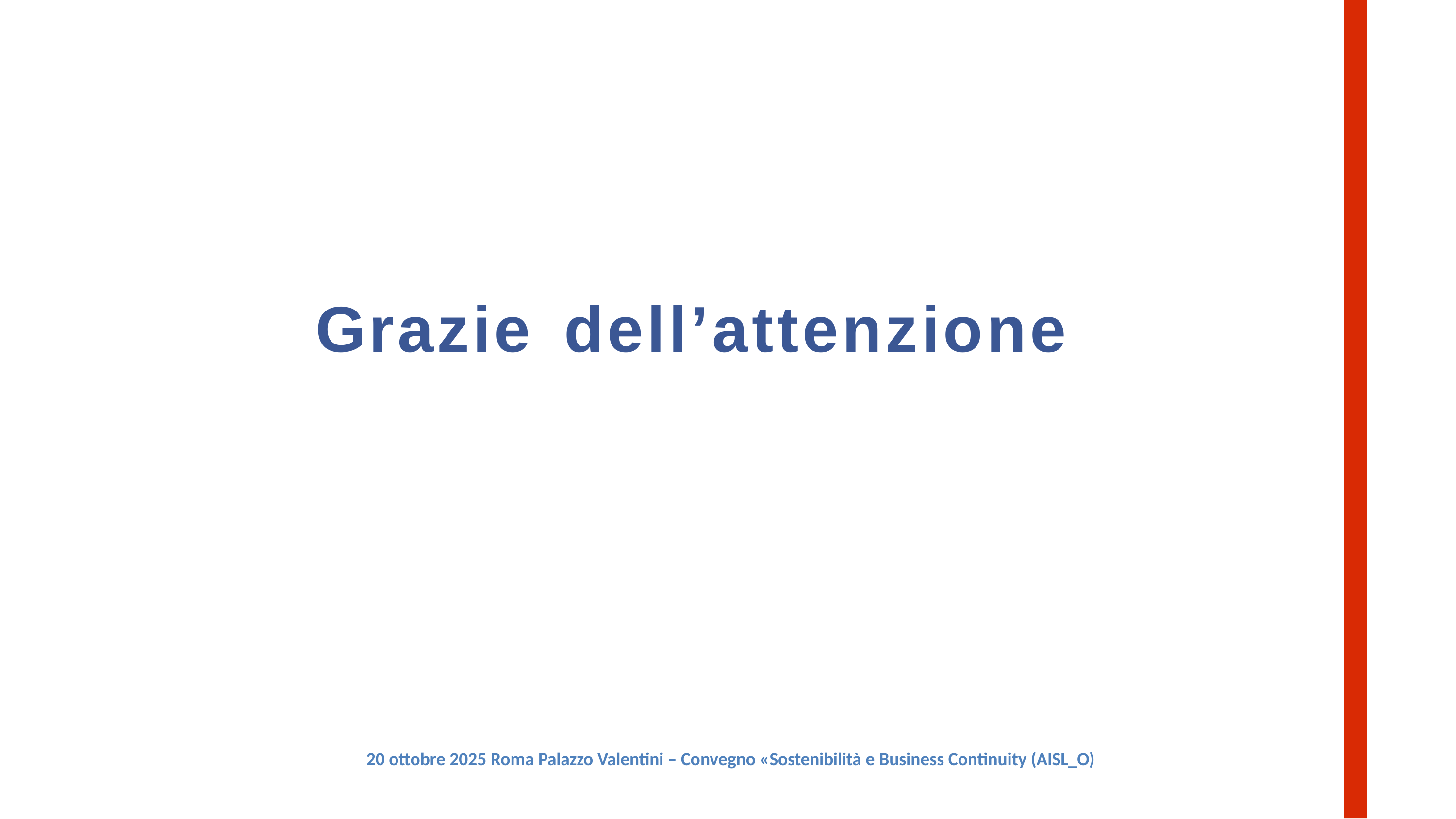

# Grazie	dell’attenzione
20 ottobre 2025 Roma Palazzo Valentini – Convegno «Sostenibilità e Business Continuity (AISL_O)